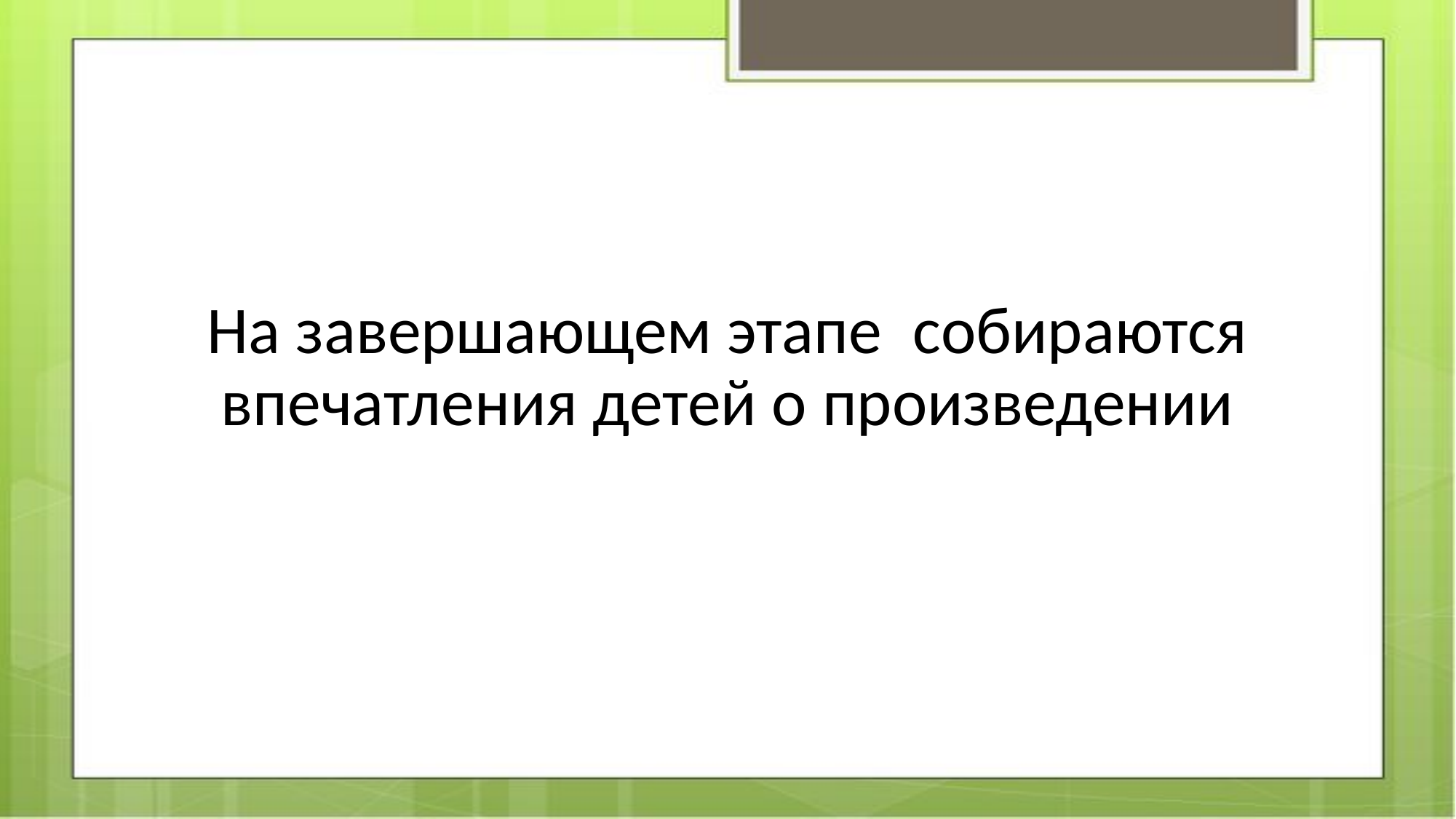

# На завершающем этапе  собираются впечатления детей о произведении